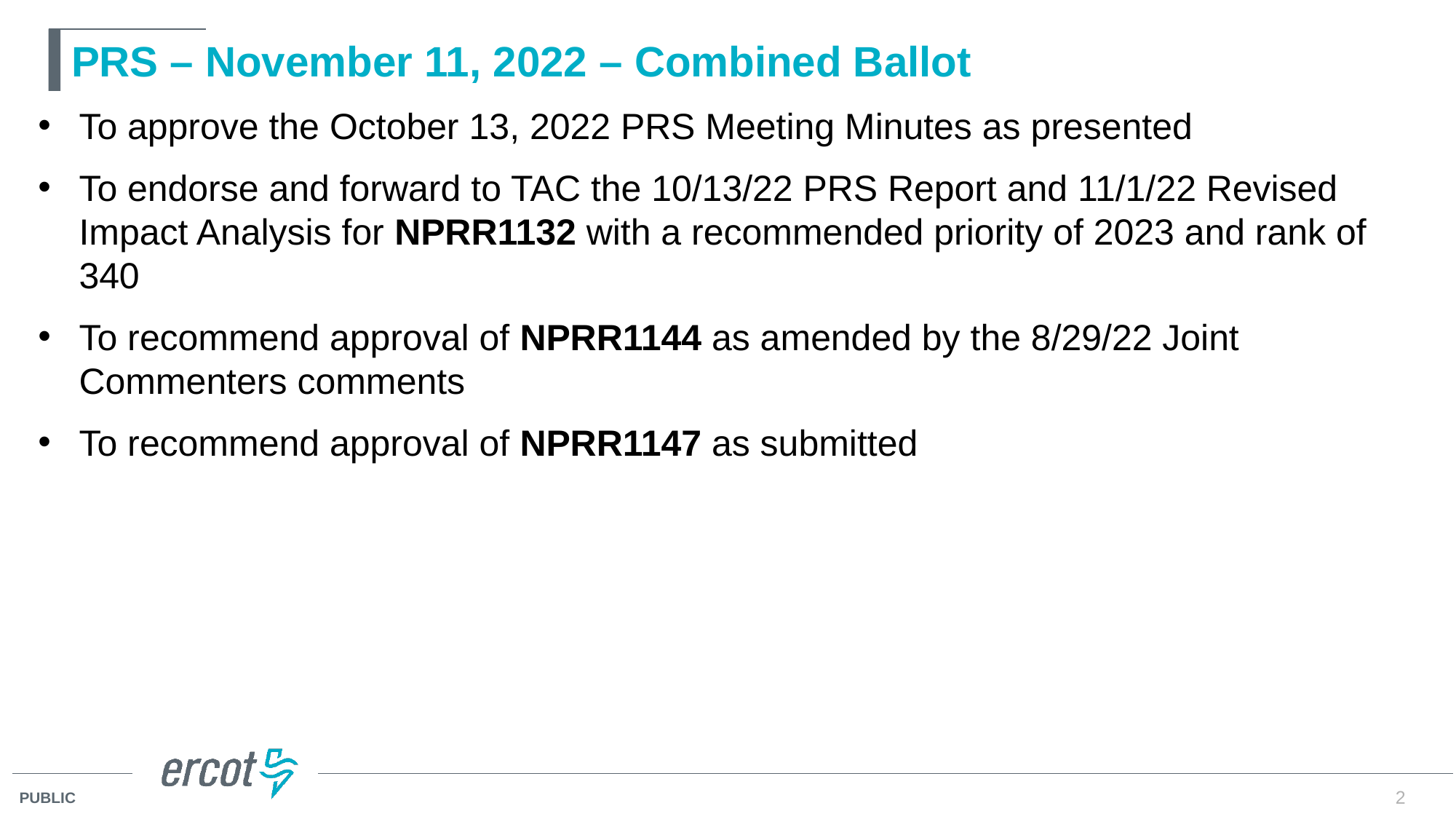

# PRS – November 11, 2022 – Combined Ballot
To approve the October 13, 2022 PRS Meeting Minutes as presented
To endorse and forward to TAC the 10/13/22 PRS Report and 11/1/22 Revised Impact Analysis for NPRR1132 with a recommended priority of 2023 and rank of 340
To recommend approval of NPRR1144 as amended by the 8/29/22 Joint Commenters comments
To recommend approval of NPRR1147 as submitted

2